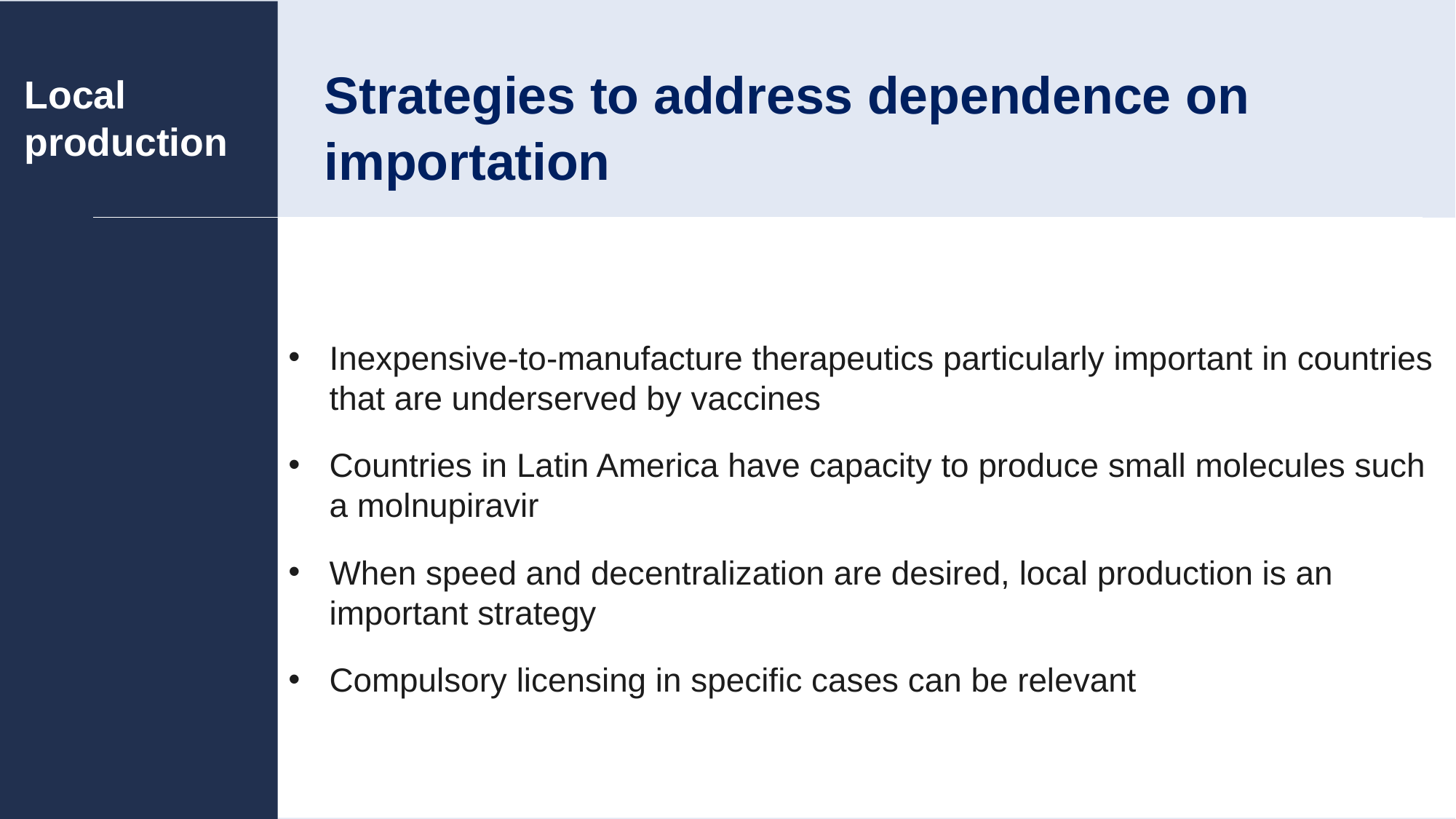

Strategies to address dependence on importation
Local production

Inexpensive-to-manufacture therapeutics particularly important in countries that are underserved by vaccines
Countries in Latin America have capacity to produce small molecules such a molnupiravir
When speed and decentralization are desired, local production is an important strategy
Compulsory licensing in specific cases can be relevant